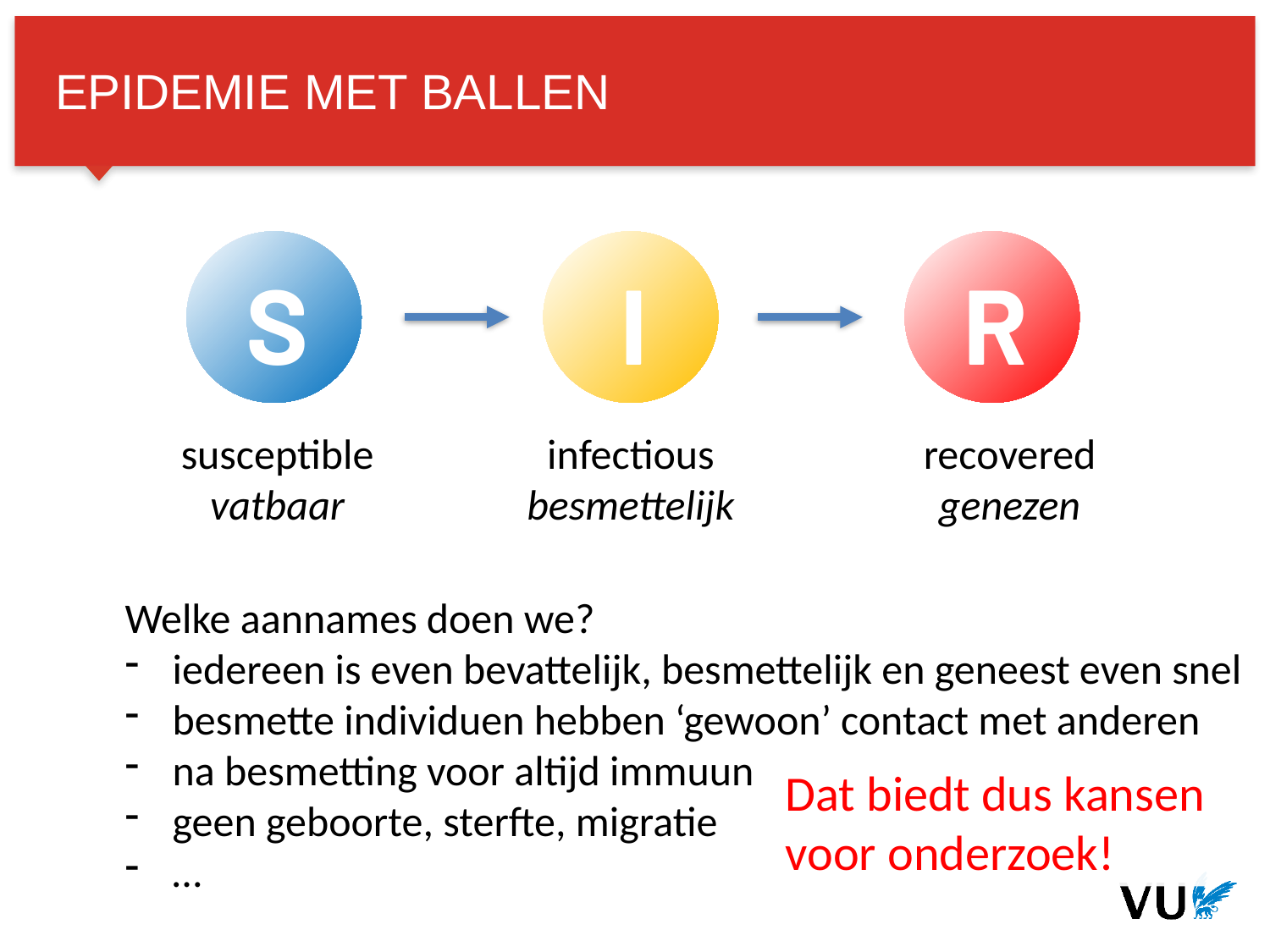

EPIDEMIE MET BALLEN

S

I
R
susceptible
vatbaar
infectious
besmettelijk
recovered
genezen
Welke aannames doen we?
iedereen is even bevattelijk, besmettelijk en geneest even snel
besmette individuen hebben ‘gewoon’ contact met anderen
na besmetting voor altijd immuun
geen geboorte, sterfte, migratie
…

Dat biedt dus kansen voor onderzoek!